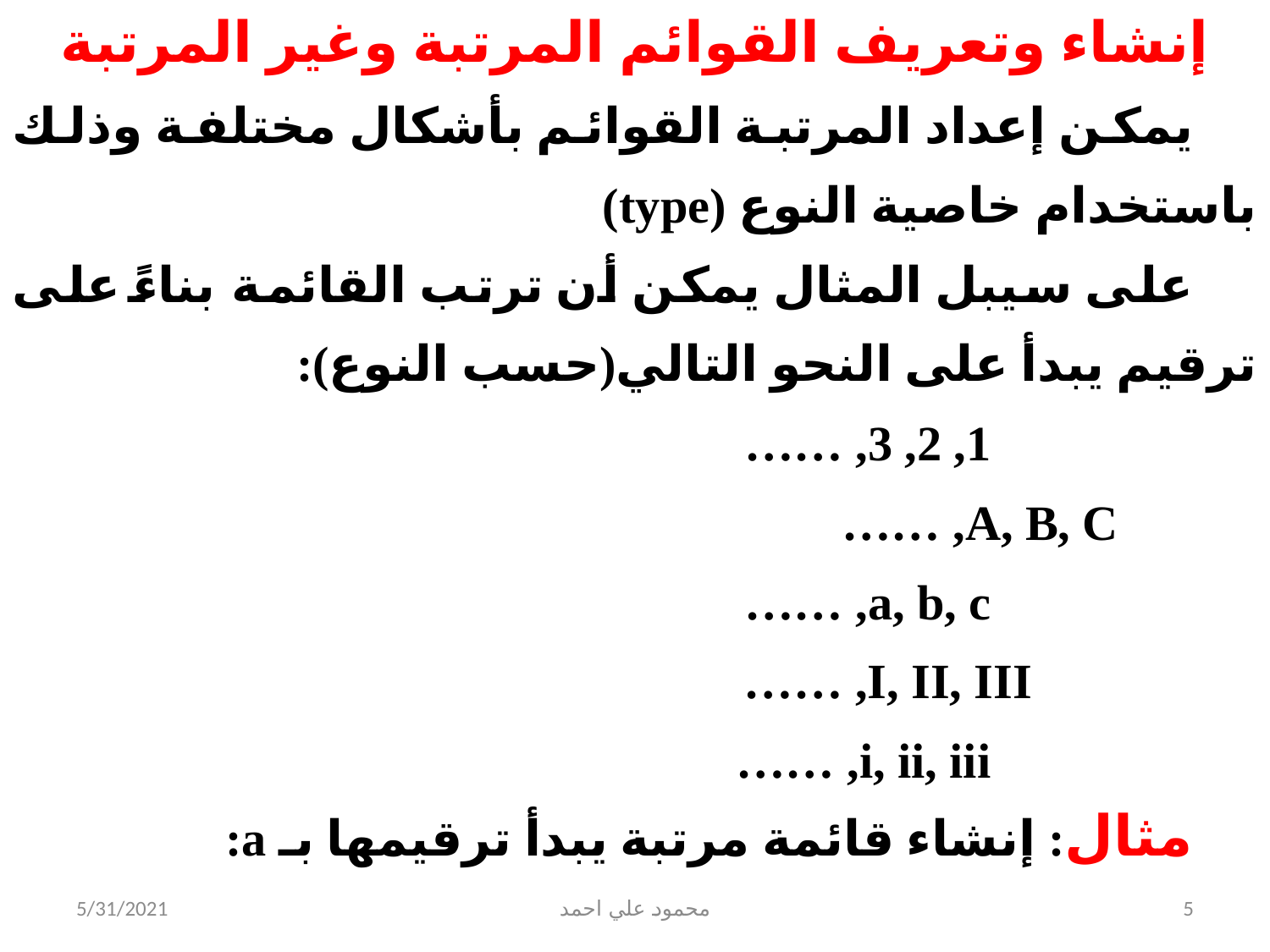

إنشاء وتعريف القوائم المرتبة وغير المرتبة
يمكن إعداد المرتبة القوائم بأشكال مختلفة وذلك باستخدام خاصية النوع (type)
على سيبل المثال يمكن أن ترتب القائمة بناءً على ترقيم يبدأ على النحو التالي(حسب النوع):
			 1, 2, 3, ……
    		 A, B, C, ……
			 a, b, c, ……
		        I, II, III, ……
			 i, ii, iii, ……
مثال: إنشاء قائمة مرتبة يبدأ ترقيمها بـ a:
5/31/2021
محمود علي احمد
5